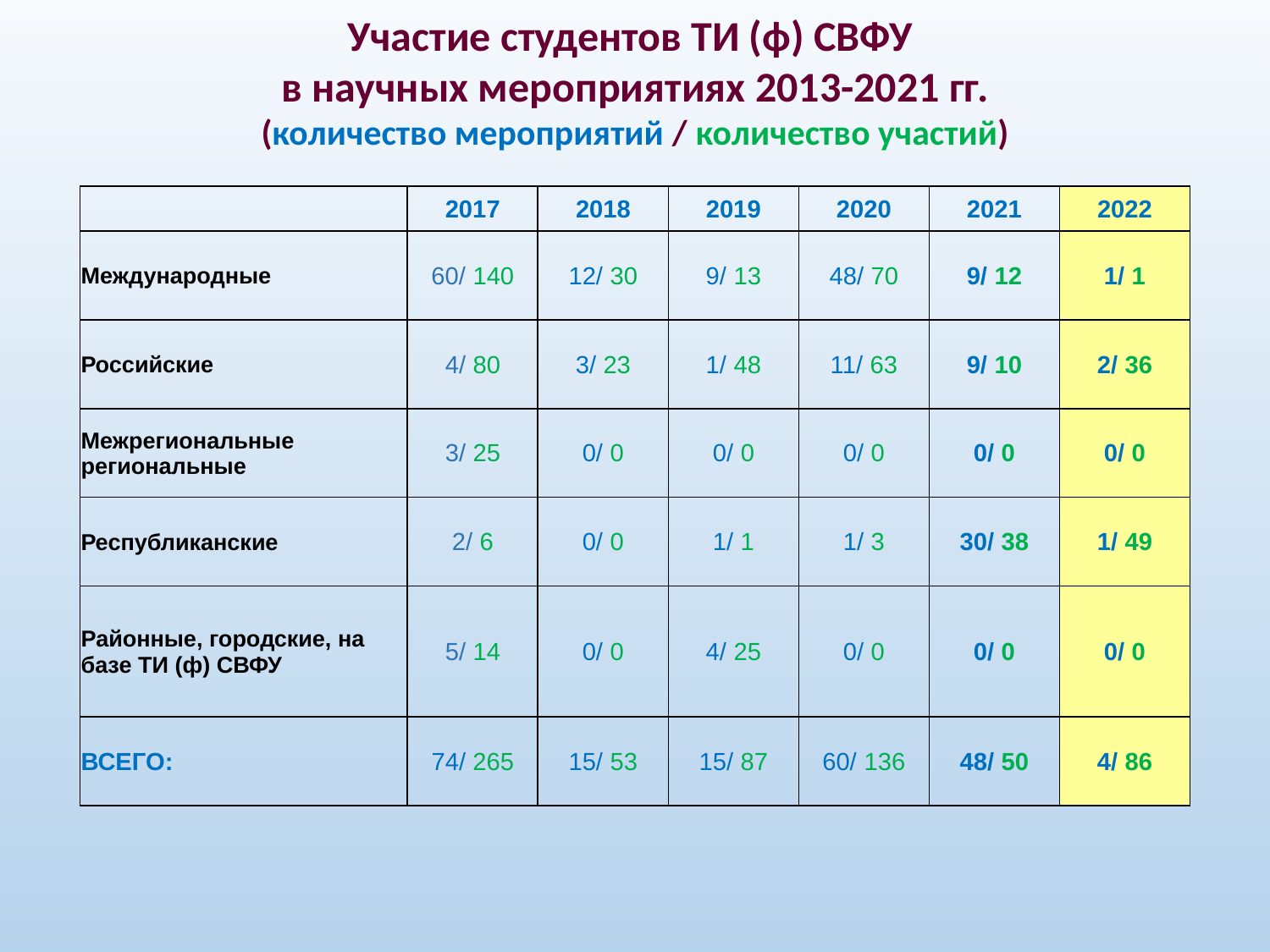

Участие студентов ТИ (ф) СВФУ
в научных мероприятиях 2013-2021 гг.
(количество мероприятий / количество участий)
|  | 2017 | 2018 | 2019 | 2020 | 2021 | 2022 |
| --- | --- | --- | --- | --- | --- | --- |
| Международные | 60/ 140 | 12/ 30 | 9/ 13 | 48/ 70 | 9/ 12 | 1/ 1 |
| Российские | 4/ 80 | 3/ 23 | 1/ 48 | 11/ 63 | 9/ 10 | 2/ 36 |
| Межрегиональные региональные | 3/ 25 | 0/ 0 | 0/ 0 | 0/ 0 | 0/ 0 | 0/ 0 |
| Республиканские | 2/ 6 | 0/ 0 | 1/ 1 | 1/ 3 | 30/ 38 | 1/ 49 |
| Районные, городские, на базе ТИ (ф) СВФУ | 5/ 14 | 0/ 0 | 4/ 25 | 0/ 0 | 0/ 0 | 0/ 0 |
| ВСЕГО: | 74/ 265 | 15/ 53 | 15/ 87 | 60/ 136 | 48/ 50 | 4/ 86 |